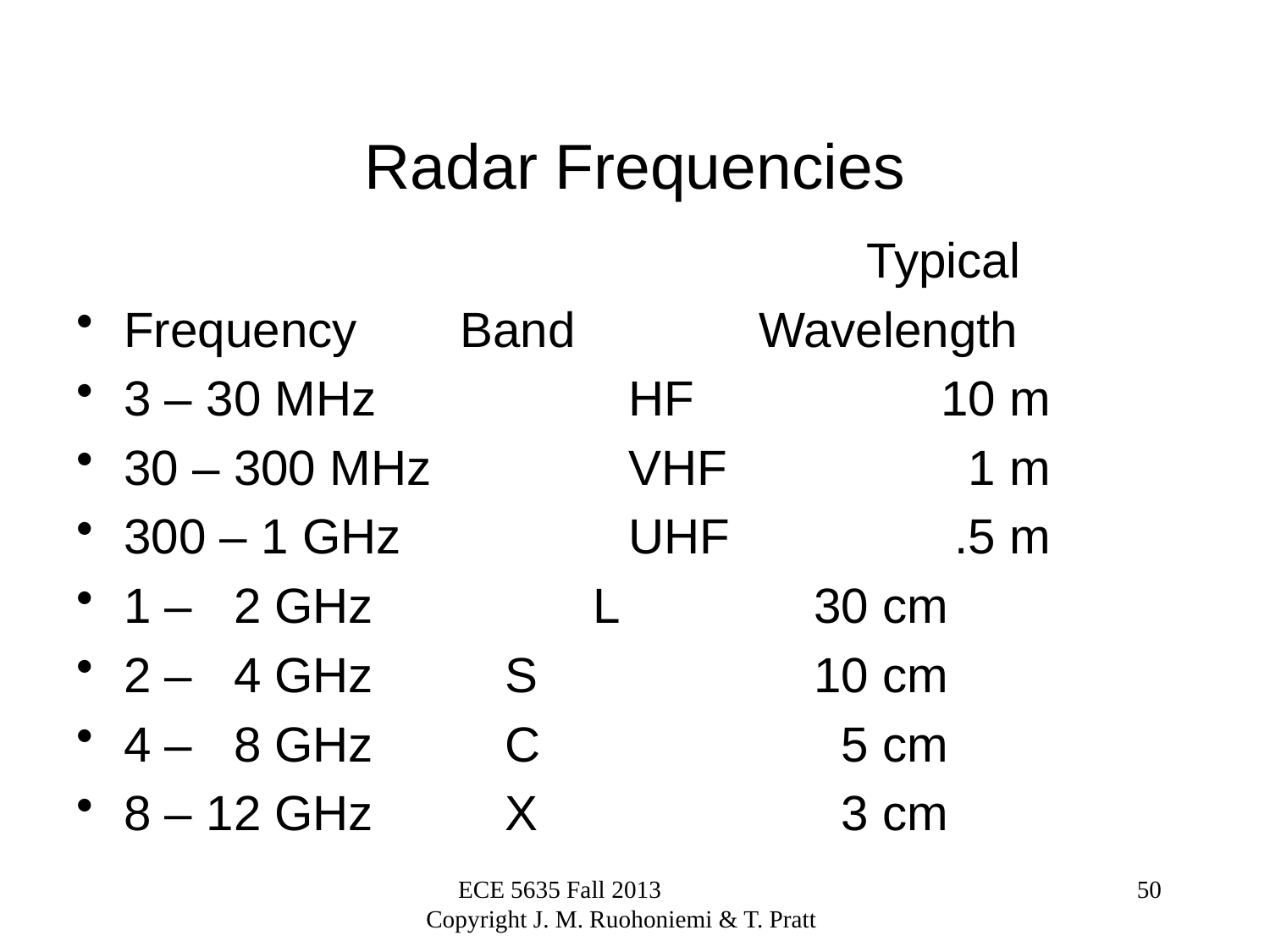

# Radar Frequencies
                                       Typical
Frequency	      Band		Wavelength
3 – 30 MHz     	         HF		    10 m
30 – 300 MHz	         VHF		      1 m
300 – 1 GHz	         UHF	     	     .5 m
1 –   2 GHz                L		    30 cm
2 –   4 GHz		S		    10 cm
4 –   8 GHz		C		      5 cm
8 – 12 GHz		X		      3 cm
ECE 5635 Fall 2013                      Copyright J. M. Ruohoniemi & T. Pratt
50